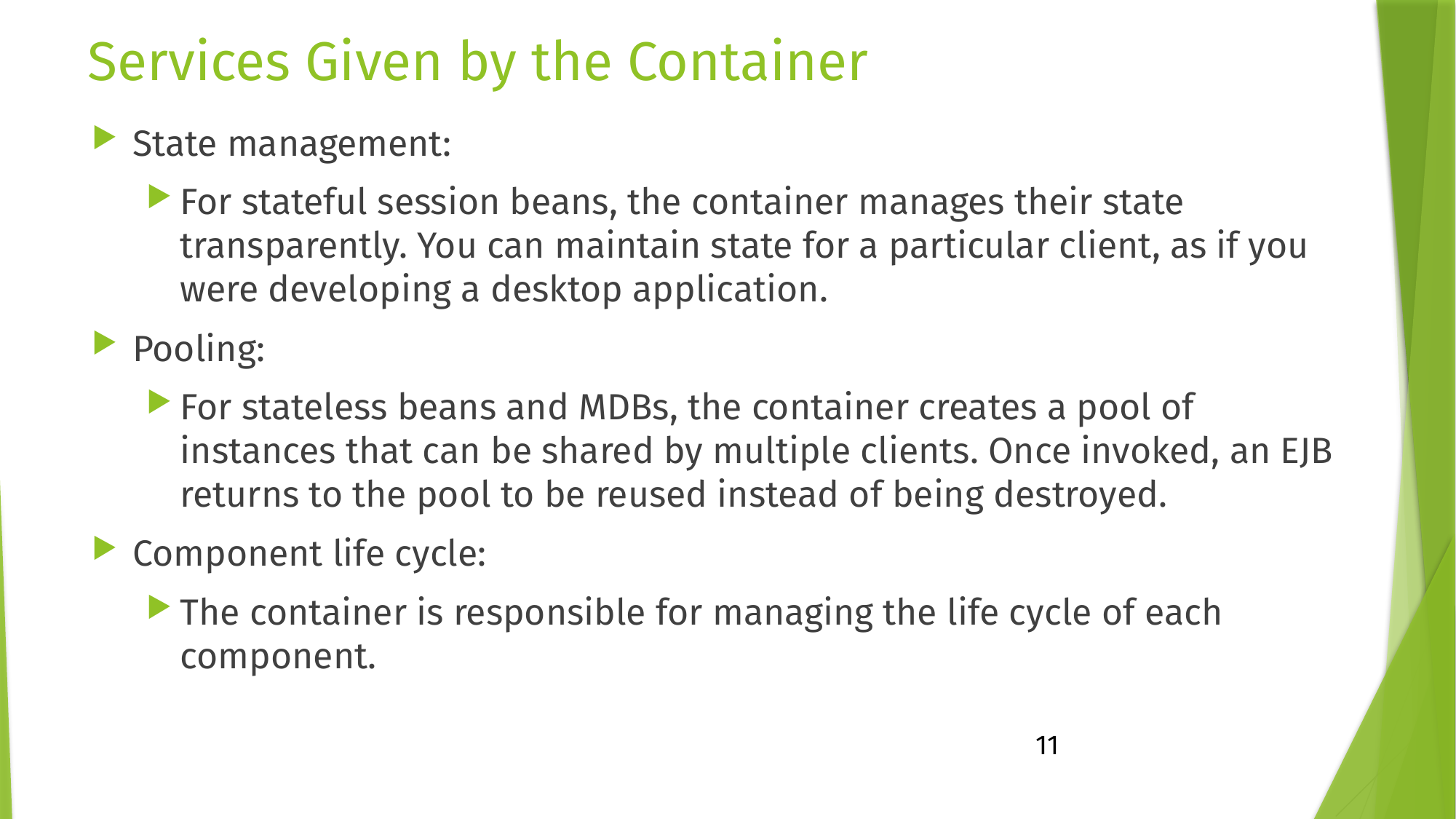

# Services Given by the Container
State management:
For stateful session beans, the container manages their state transparently. You can maintain state for a particular client, as if you were developing a desktop application.
Pooling:
For stateless beans and MDBs, the container creates a pool of instances that can be shared by multiple clients. Once invoked, an EJB returns to the pool to be reused instead of being destroyed.
Component life cycle:
The container is responsible for managing the life cycle of each component.
11